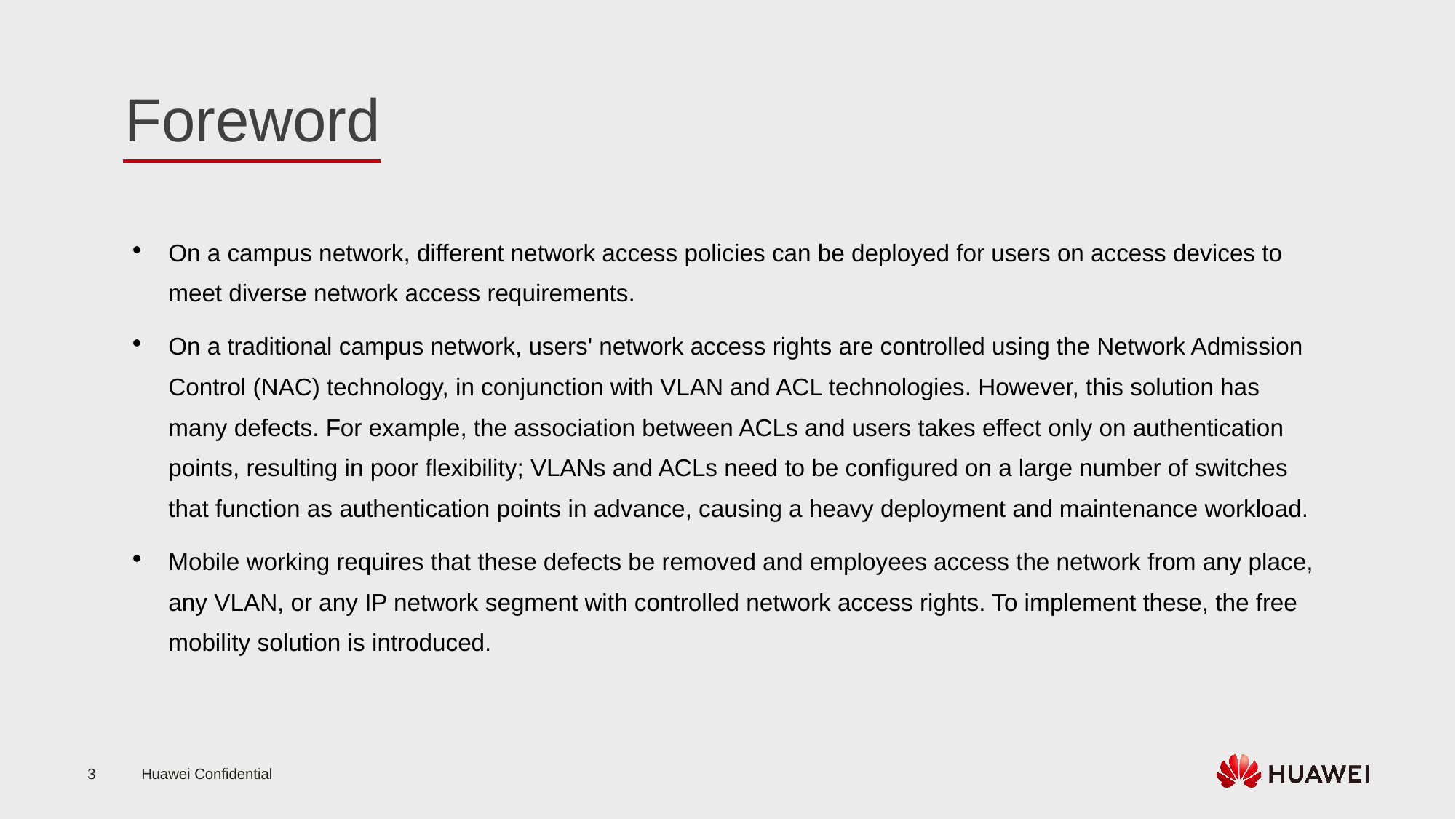

On a campus network, different network access policies can be deployed for users on access devices to meet diverse network access requirements.
On a traditional campus network, users' network access rights are controlled using the Network Admission Control (NAC) technology, in conjunction with VLAN and ACL technologies. However, this solution has many defects. For example, the association between ACLs and users takes effect only on authentication points, resulting in poor flexibility; VLANs and ACLs need to be configured on a large number of switches that function as authentication points in advance, causing a heavy deployment and maintenance workload.
Mobile working requires that these defects be removed and employees access the network from any place, any VLAN, or any IP network segment with controlled network access rights. To implement these, the free mobility solution is introduced.